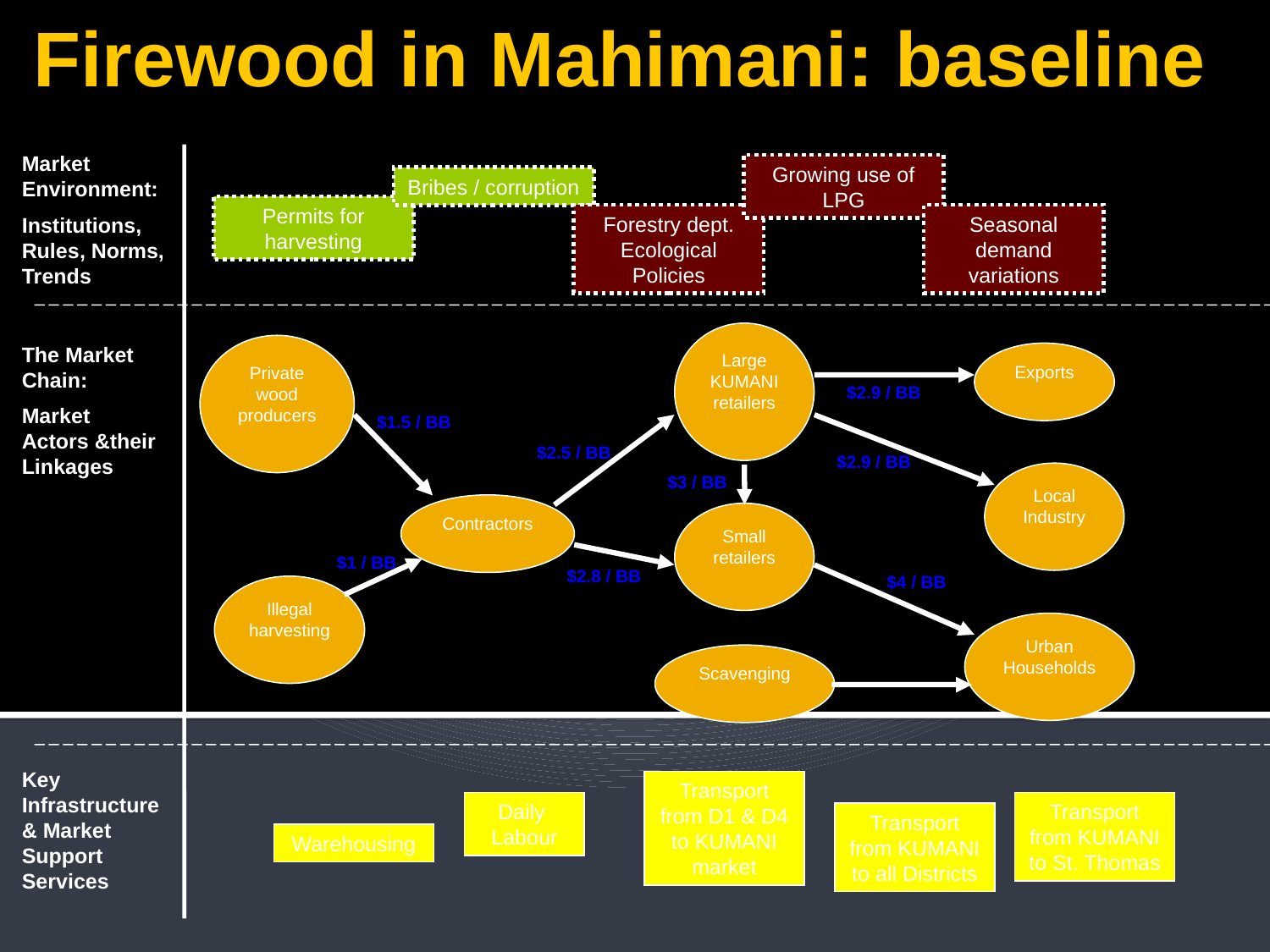

Firewood in Mahimani: baseline

Market Environment:
Institutions, Rules, Norms, Trends

Bribes / corruption
Growing use of LPG
Permits for harvesting
Forestry dept. Ecological Policies
Seasonal demand variations

Large KUMANI retailers

The Market Chain:
Market Actors &their Linkages

Private wood producers

Exports

$2.9 / BB
$1.5 / BB

$2.5 / BB
$2.9 / BB
$3 / BB

Local Industry

Contractors

Small retailers

$1 / BB

$2.8 / BB

$4 / BB
Illegal harvesting

Urban Households

Scavenging

Key Infrastructure & Market Support Services

Transport from D1 & D4 to KUMANI market
Daily
Labour
Transport from KUMANI to St. Thomas
Transport from KUMANI to all Districts
Warehousing